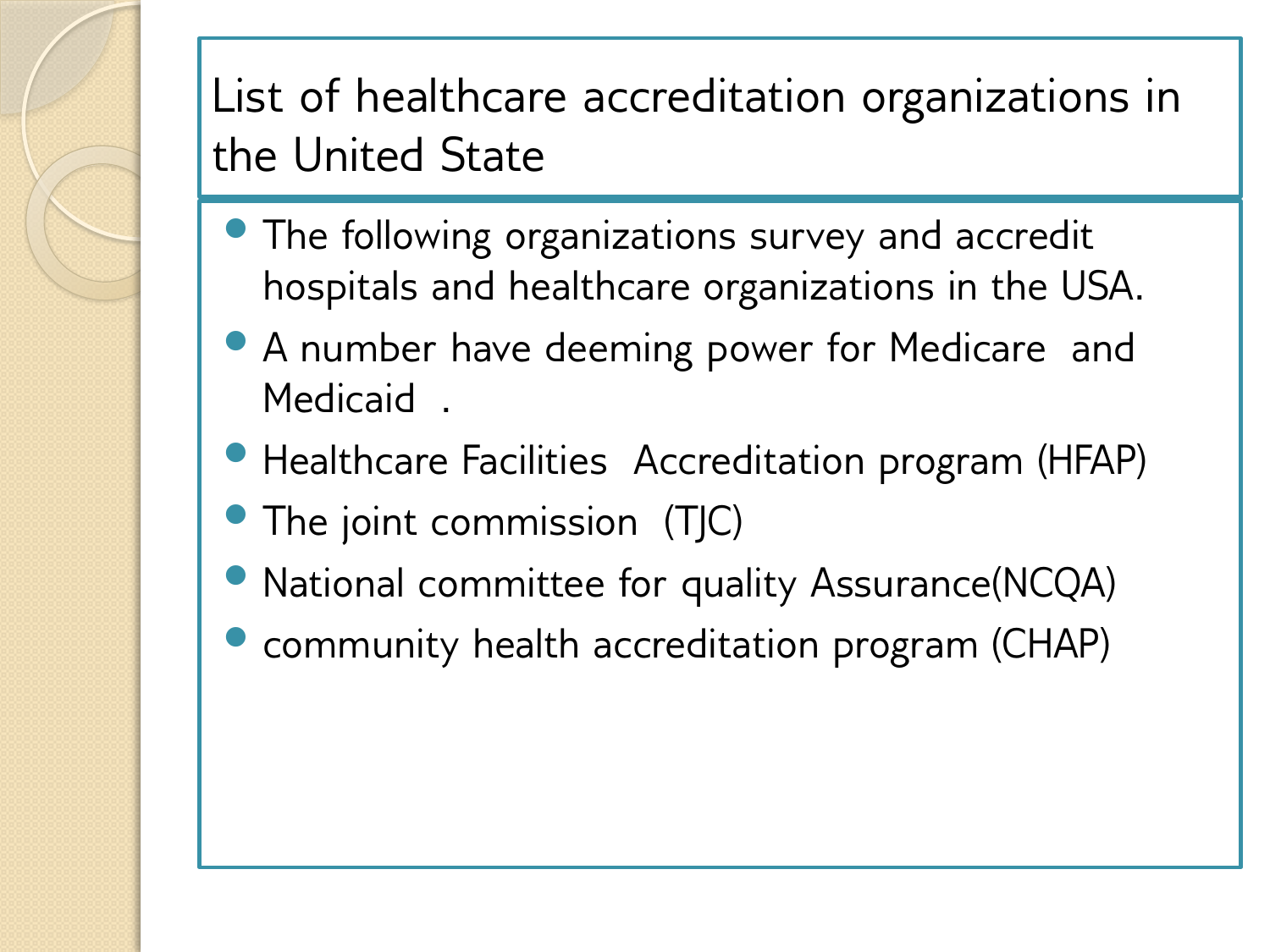

# List of healthcare accreditation organizations in the United State
The following organizations survey and accredit hospitals and healthcare organizations in the USA.
A number have deeming power for Medicare  and Medicaid  .
Healthcare Facilities  Accreditation program (HFAP)
The joint commission  (TJC)
National committee for quality Assurance(NCQA)
community health accreditation program (CHAP)